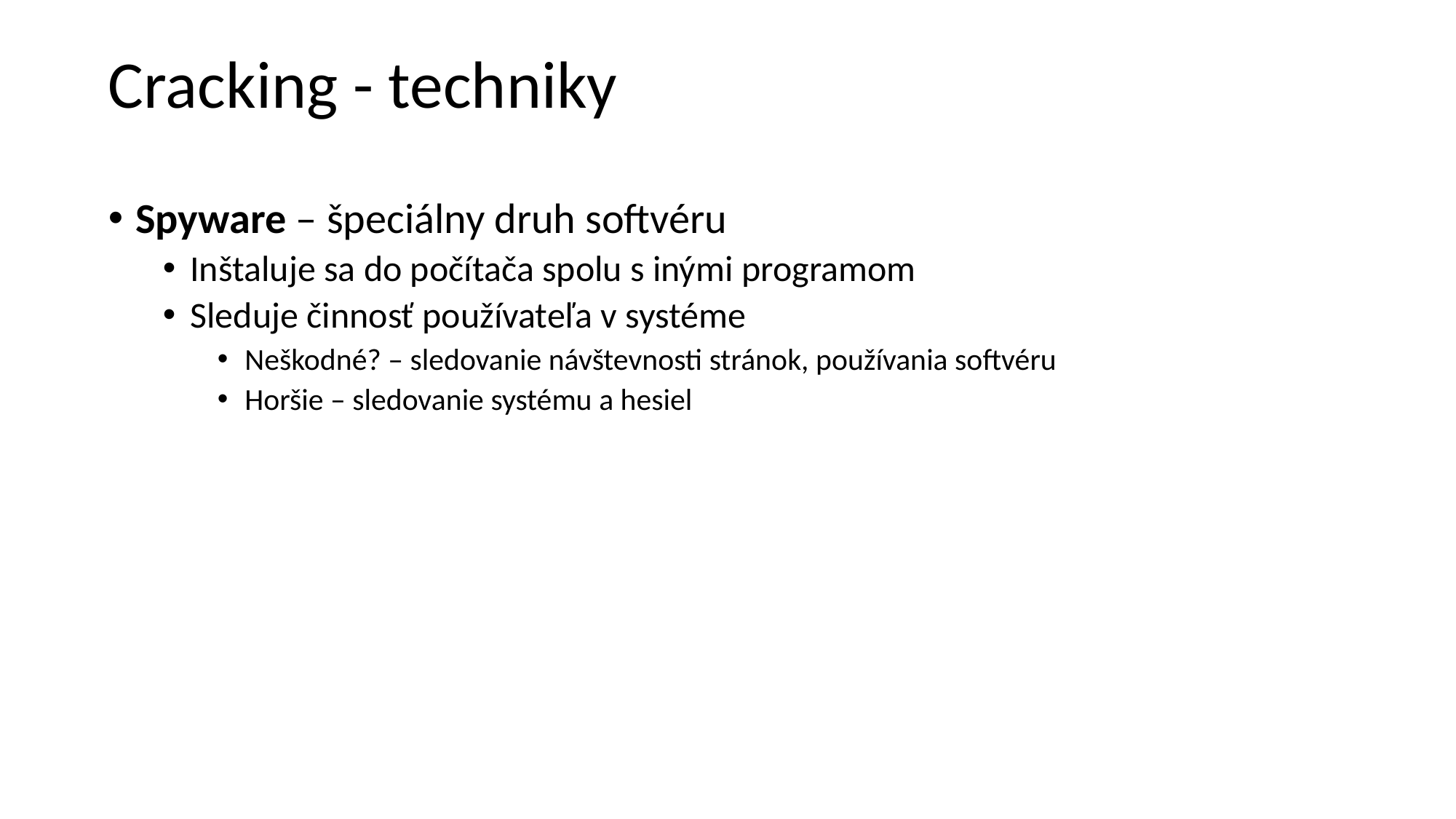

# Cracking - techniky
Spyware – špeciálny druh softvéru
Inštaluje sa do počítača spolu s inými programom
Sleduje činnosť používateľa v systéme
Neškodné? – sledovanie návštevnosti stránok, používania softvéru
Horšie – sledovanie systému a hesiel